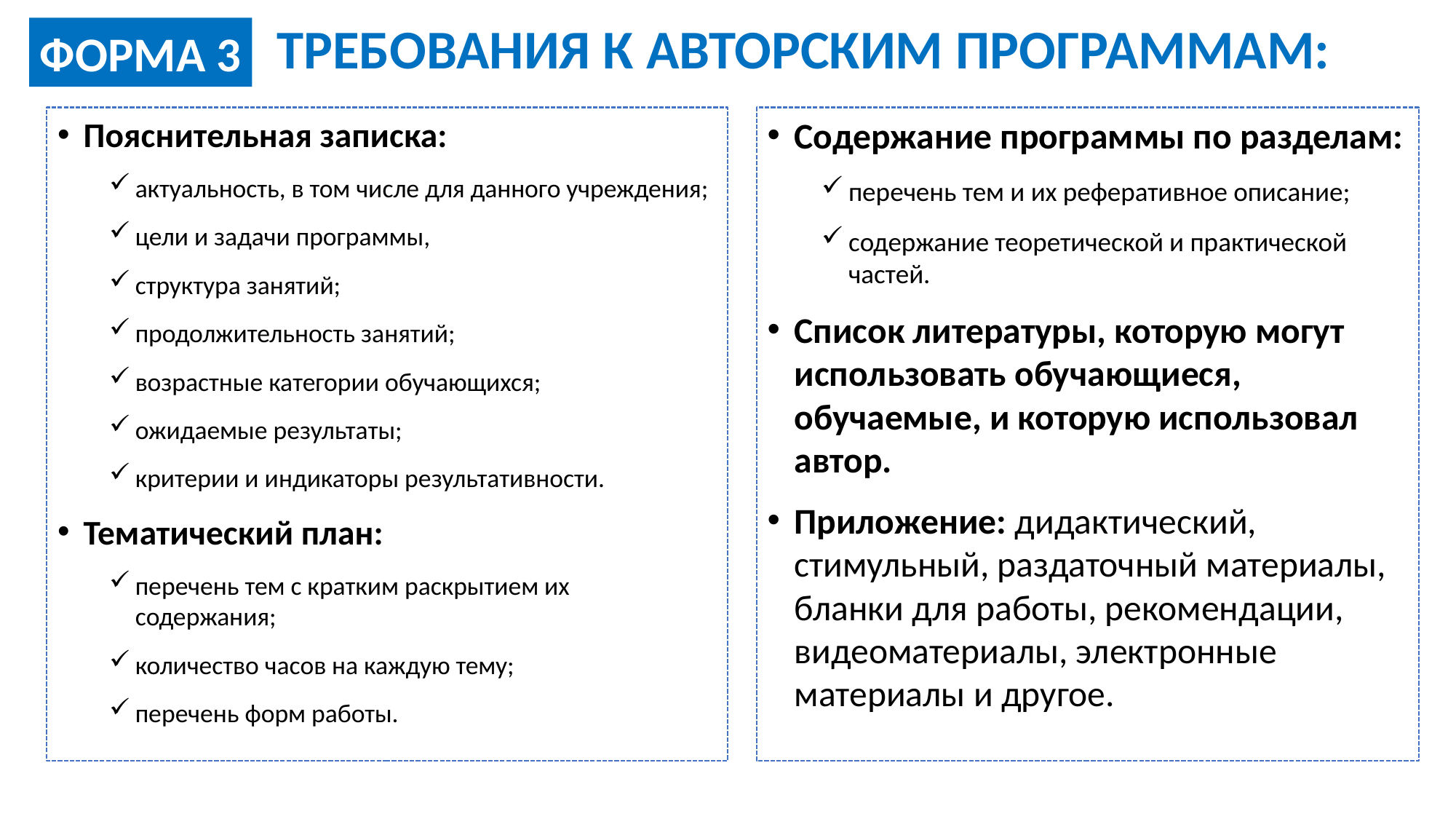

ФОРМА 3
ТРЕБОВАНИЯ К АВТОРСКИМ ПРОГРАММАМ:
Пояснительная записка:
актуальность, в том числе для данного учреждения;
цели и задачи программы,
структура занятий;
продолжительность занятий;
возрастные категории обучающихся;
ожидаемые результаты;
критерии и индикаторы результативности.
Тематический план:
перечень тем с кратким раскрытием их содержания;
количество часов на каждую тему;
перечень форм работы.
Содержание программы по разделам:
перечень тем и их реферативное описание;
содержание теоретической и практической частей.
Список литературы, которую могут использовать обучающиеся, обучаемые, и которую использовал автор.
Приложение: дидактический, стимульный, раздаточный материалы, бланки для работы, рекомендации, видеоматериалы, электронные материалы и другое.